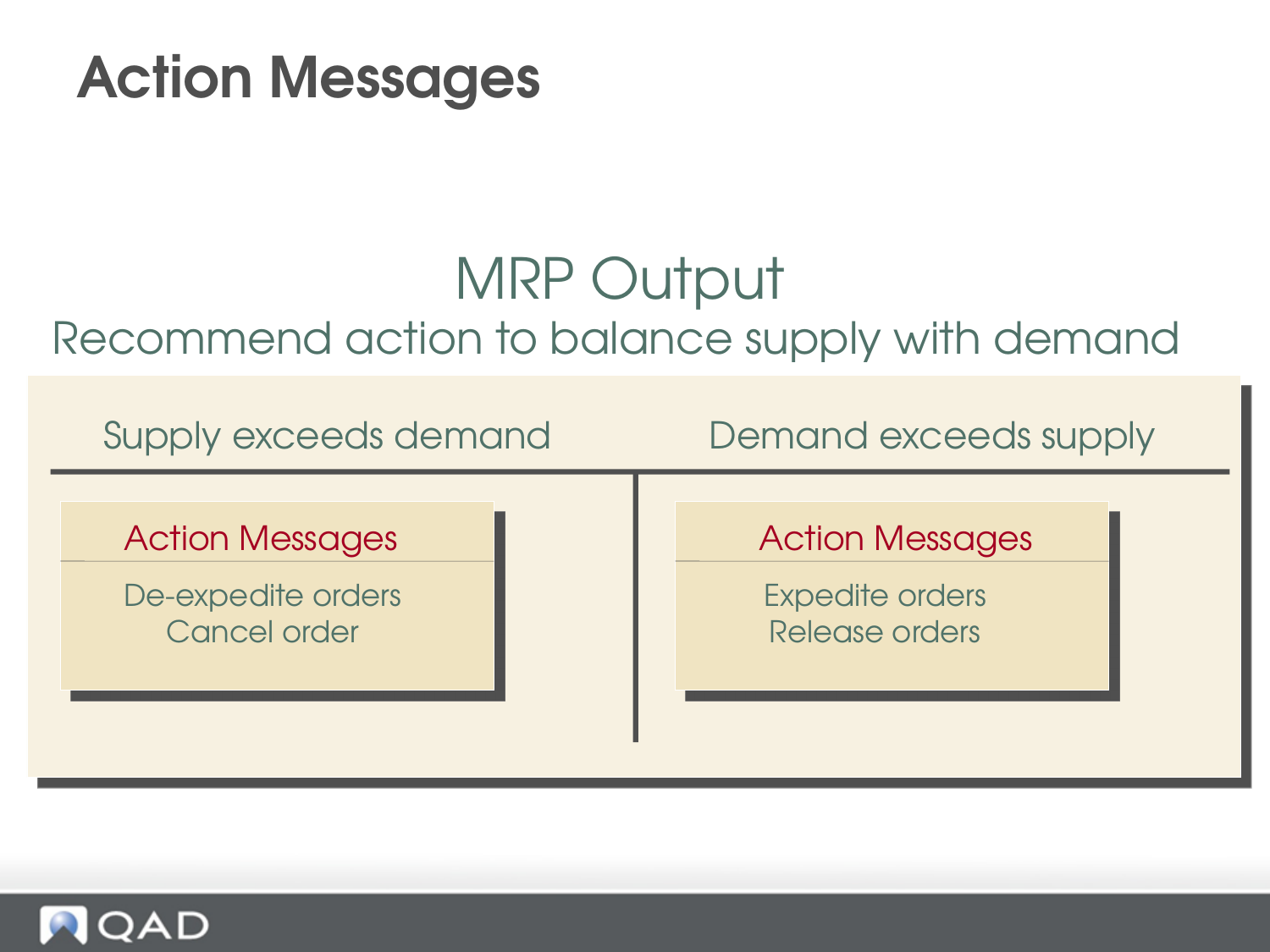

# Action Messages
MRP Output
Recommend action to balance supply with demand

Supply exceeds demand
Demand exceeds supply

Action Messages
Action Messages

De-expedite orders
Cancel order
Expedite orders
Release orders